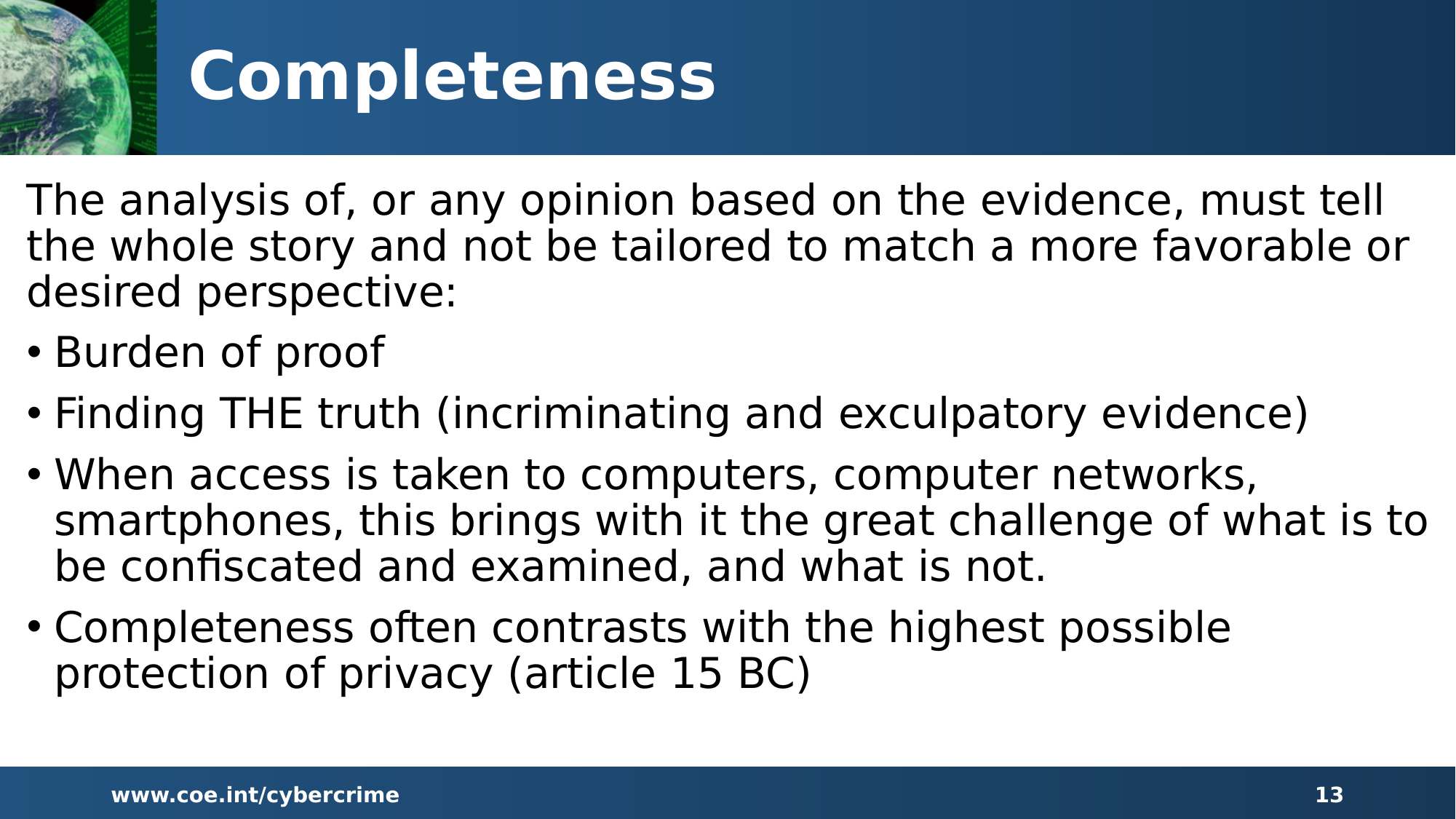

# Completeness
The analysis of, or any opinion based on the evidence, must tell the whole story and not be tailored to match a more favorable or desired perspective:
Burden of proof
Finding THE truth (incriminating and exculpatory evidence)
When access is taken to computers, computer networks, smartphones, this brings with it the great challenge of what is to be confiscated and examined, and what is not.
Completeness often contrasts with the highest possible protection of privacy (article 15 BC)
www.coe.int/cybercrime
13